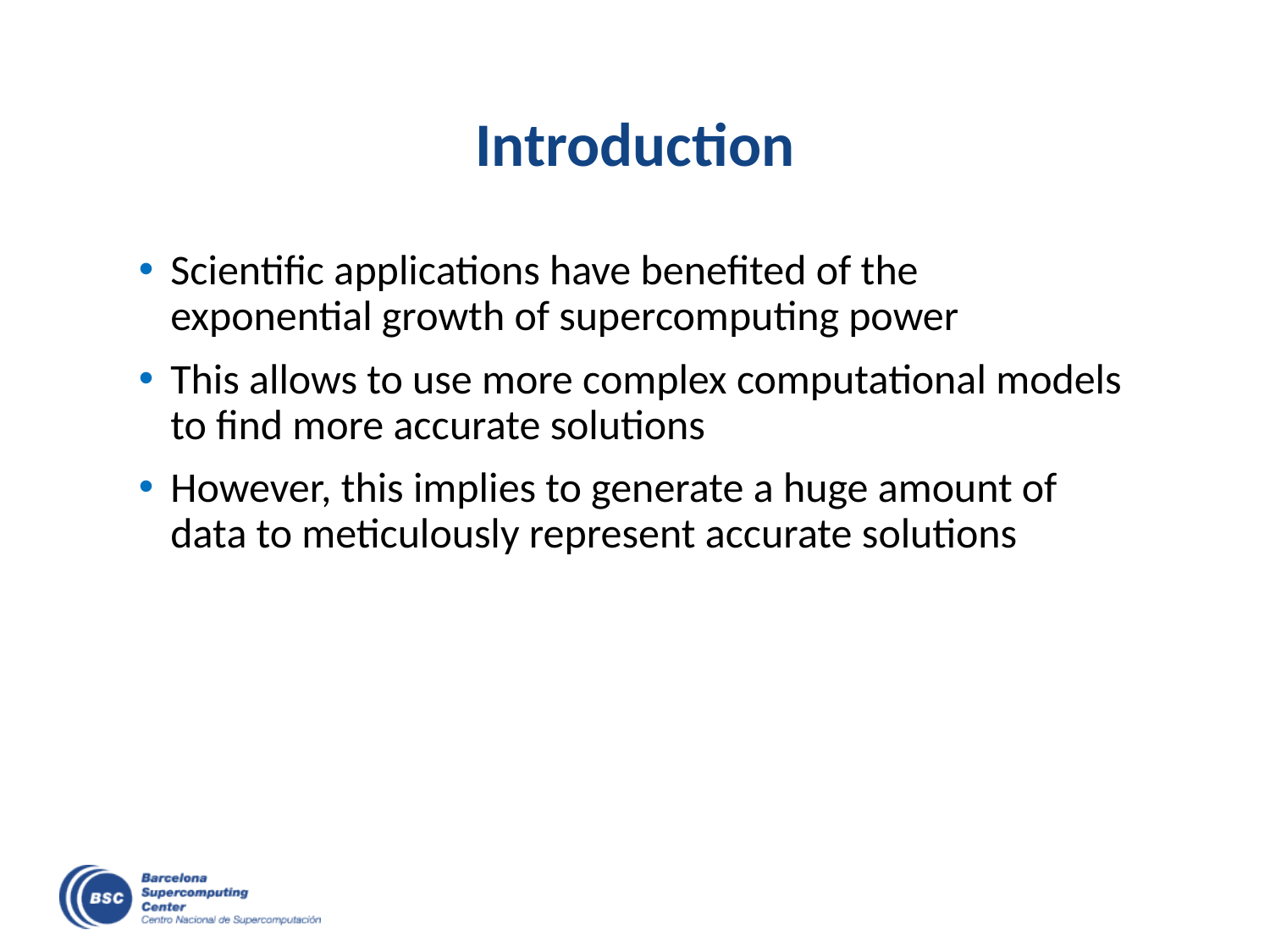

# Introduction
Scientific applications have benefited of the exponential growth of supercomputing power
This allows to use more complex computational models to find more accurate solutions
However, this implies to generate a huge amount of data to meticulously represent accurate solutions